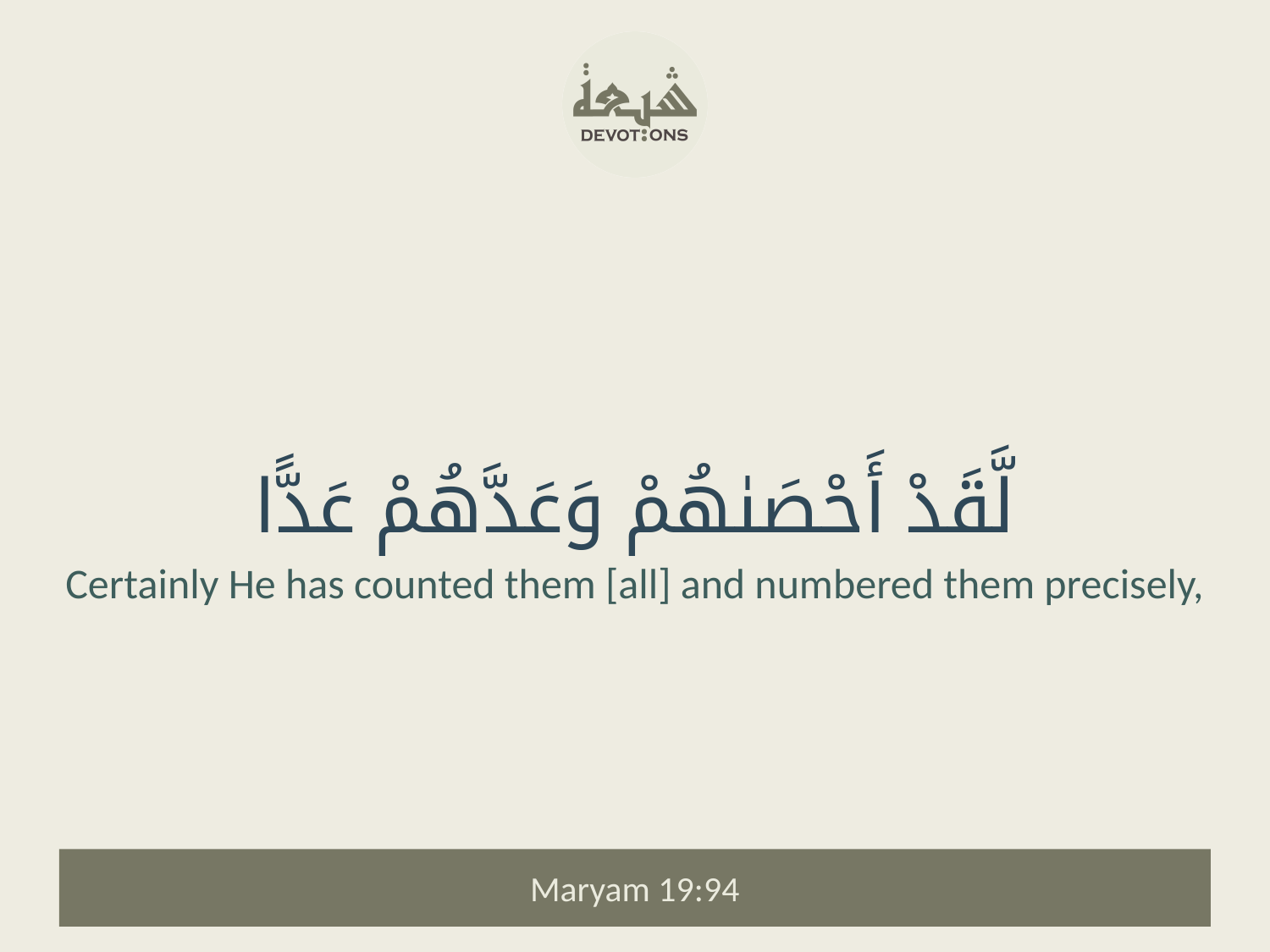

لَّقَدْ أَحْصَىٰهُمْ وَعَدَّهُمْ عَدًّا
Certainly He has counted them [all] and numbered them precisely,
Maryam 19:94